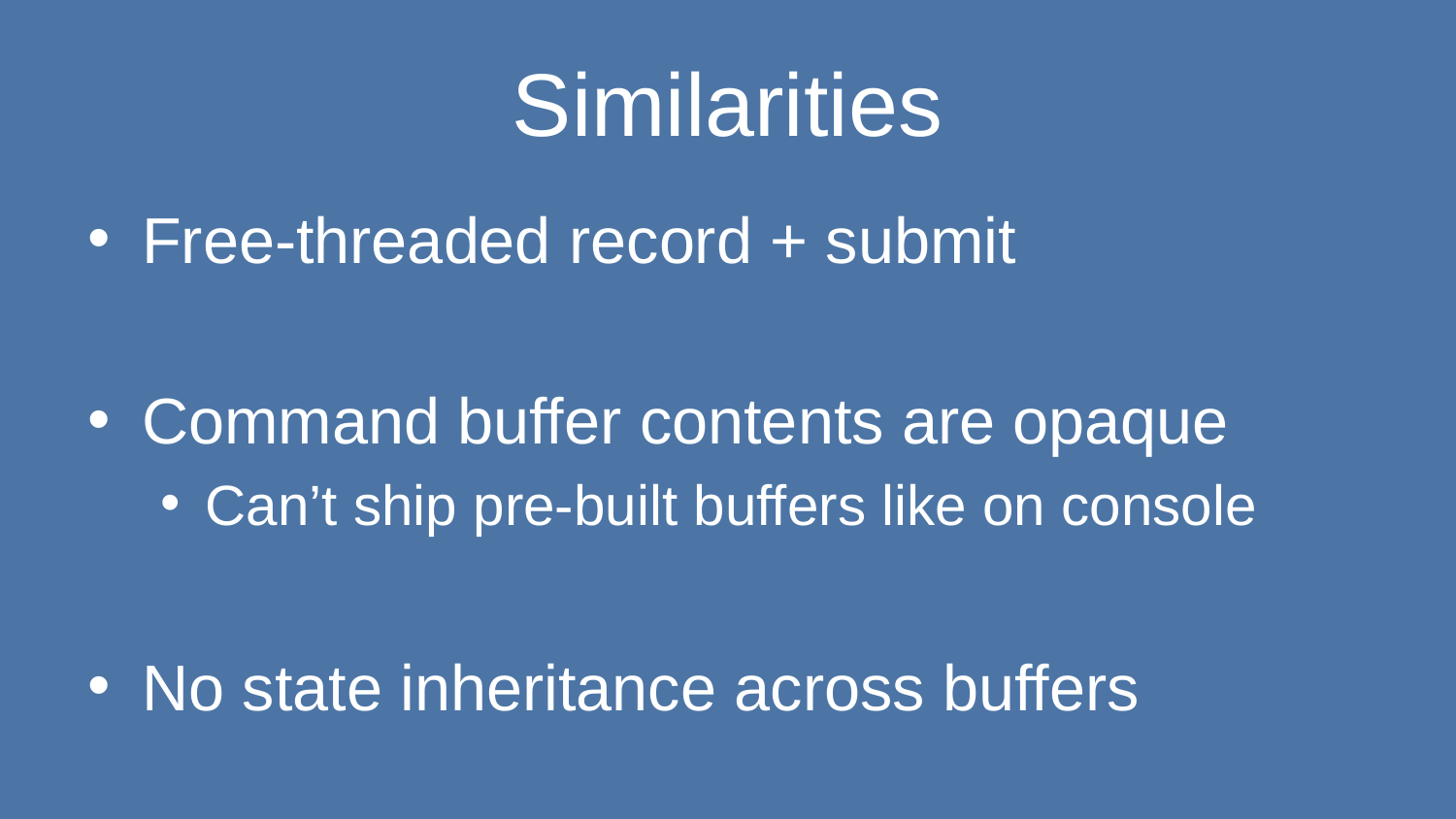

# Similarities
Free-threaded record + submit

Command buffer contents are opaque
Can’t ship pre-built buffers like on console

No state inheritance across buffers